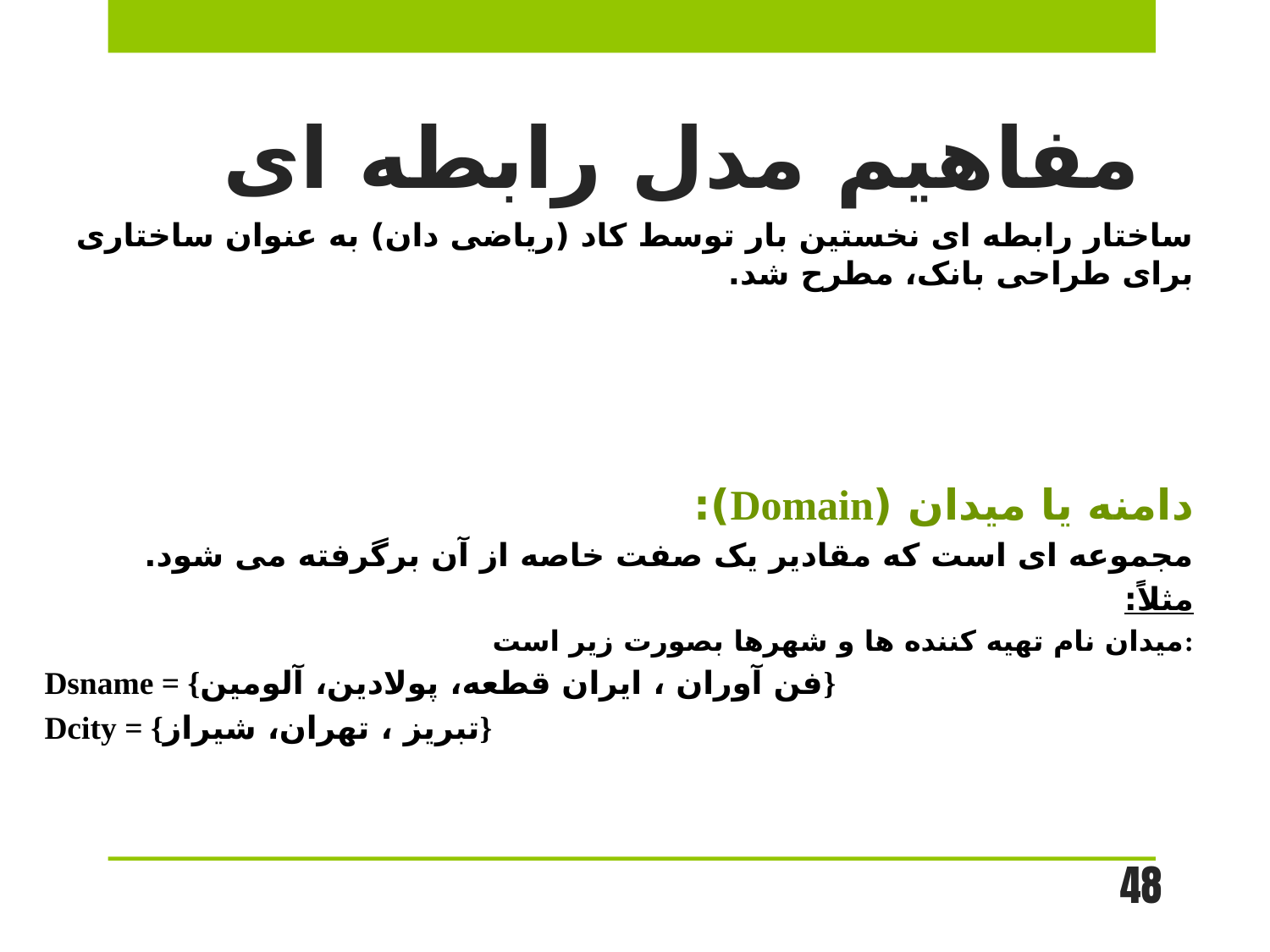

# مفاهیم مدل رابطه ای
ساختار رابطه ای نخستین بار توسط کاد (ریاضی دان) به عنوان ساختاری برای طراحی بانک، مطرح شد.

دامنه یا میدان (Domain):
مجموعه ای است که مقادیر یک صفت خاصه از آن برگرفته می شود.
مثلاً:
میدان نام تهیه کننده ها و شهرها بصورت زیر است:
Dsname = {فن آوران ، ایران قطعه، پولادین، آلومین}
Dcity = {تبریز ، تهران، شیراز}

48